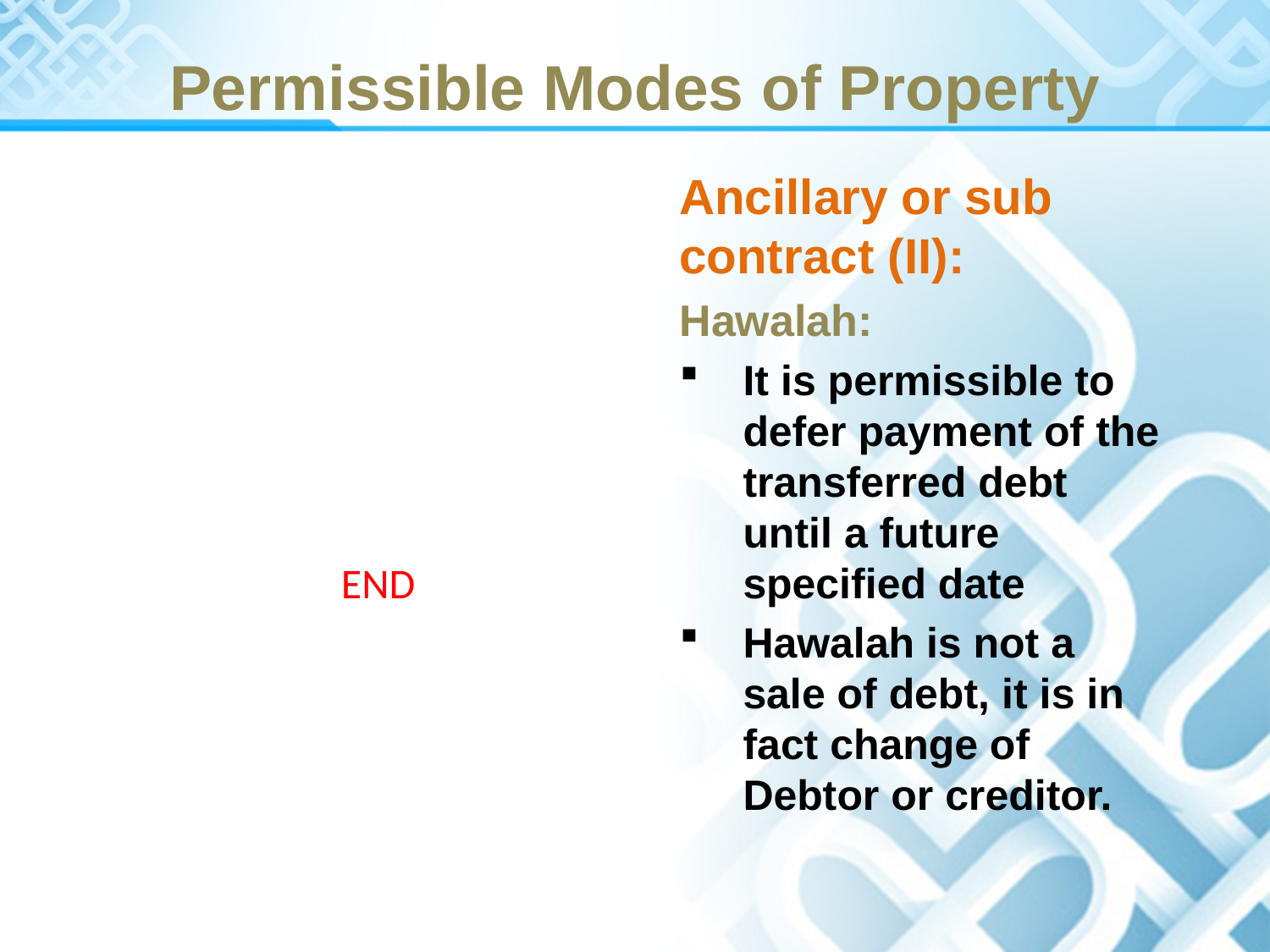

Permissible Modes of Property
Ancillary or sub contract (II):
Hawalah:
It is permissible to defer payment of the transferred debt until a future specified date
Hawalah is not a sale of debt, it is in fact change of Debtor or creditor.
END